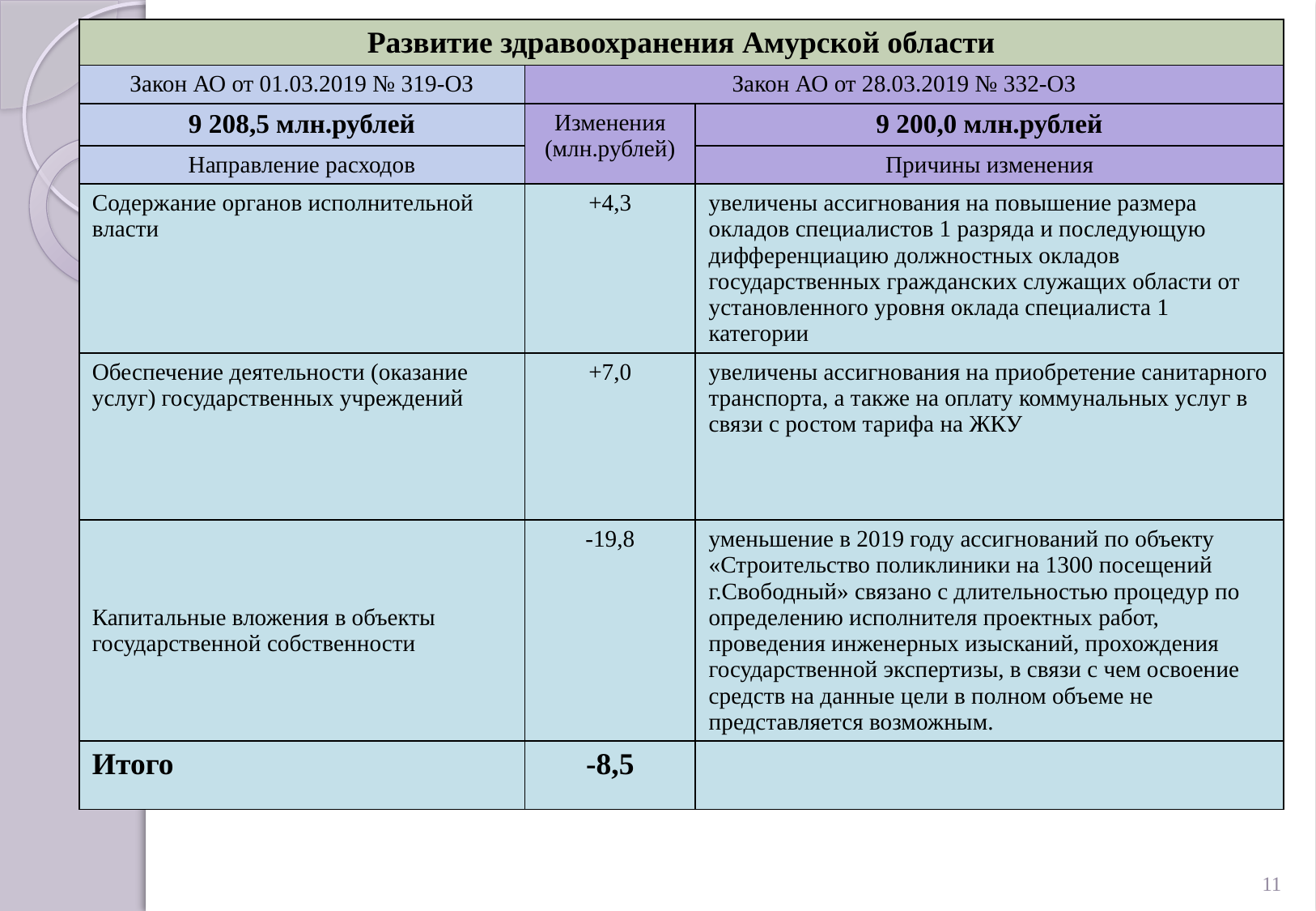

| Развитие здравоохранения Амурской области |  |  |
| --- | --- | --- |
| Закон АО от 01.03.2019 № 319-ОЗ | Закон АО от 28.03.2019 № 332-ОЗ |  |
| 9 208,5 млн.рублей | Изменения (млн.рублей) | 9 200,0 млн.рублей |
| Направление расходов |  | Причины изменения |
| Содержание органов исполнительной власти | +4,3 | увеличены ассигнования на повышение размера окладов специалистов 1 разряда и последующую дифференциацию должностных окладов государственных гражданских служащих области от установленного уровня оклада специалиста 1 категории |
| Обеспечение деятельности (оказание услуг) государственных учреждений | +7,0 | увеличены ассигнования на приобретение санитарного транспорта, а также на оплату коммунальных услуг в связи с ростом тарифа на ЖКУ |
| Капитальные вложения в объекты государственной собственности | -19,8 | уменьшение в 2019 году ассигнований по объекту «Строительство поликлиники на 1300 посещений г.Свободный» связано с длительностью процедур по определению исполнителя проектных работ, проведения инженерных изысканий, прохождения государственной экспертизы, в связи с чем освоение средств на данные цели в полном объеме не представляется возможным. |
| Итого | -8,5 |  |
11